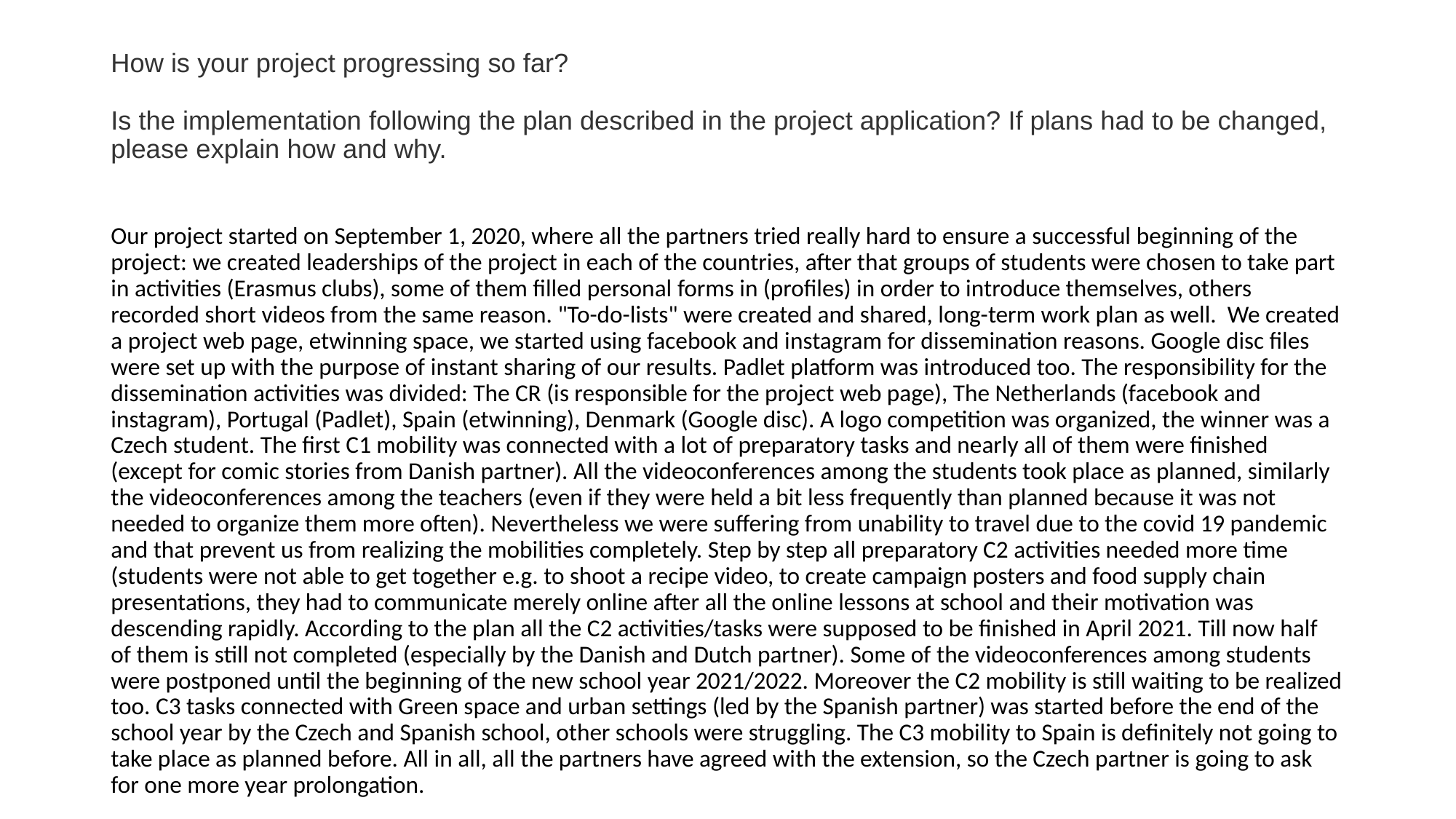

# How is your project progressing so far? Is the implementation following the plan described in the project application? If plans had to be changed, please explain how and why.
Our project started on September 1, 2020, where all the partners tried really hard to ensure a successful beginning of the project: we created leaderships of the project in each of the countries, after that groups of students were chosen to take part in activities (Erasmus clubs), some of them filled personal forms in (profiles) in order to introduce themselves, others recorded short videos from the same reason. "To-do-lists" were created and shared, long-term work plan as well.  We created a project web page, etwinning space, we started using facebook and instagram for dissemination reasons. Google disc files were set up with the purpose of instant sharing of our results. Padlet platform was introduced too. The responsibility for the dissemination activities was divided: The CR (is responsible for the project web page), The Netherlands (facebook and instagram), Portugal (Padlet), Spain (etwinning), Denmark (Google disc). A logo competition was organized, the winner was a Czech student. The first C1 mobility was connected with a lot of preparatory tasks and nearly all of them were finished (except for comic stories from Danish partner). All the videoconferences among the students took place as planned, similarly the videoconferences among the teachers (even if they were held a bit less frequently than planned because it was not needed to organize them more often). Nevertheless we were suffering from unability to travel due to the covid 19 pandemic and that prevent us from realizing the mobilities completely. Step by step all preparatory C2 activities needed more time (students were not able to get together e.g. to shoot a recipe video, to create campaign posters and food supply chain presentations, they had to communicate merely online after all the online lessons at school and their motivation was descending rapidly. According to the plan all the C2 activities/tasks were supposed to be finished in April 2021. Till now half of them is still not completed (especially by the Danish and Dutch partner). Some of the videoconferences among students were postponed until the beginning of the new school year 2021/2022. Moreover the C2 mobility is still waiting to be realized too. C3 tasks connected with Green space and urban settings (led by the Spanish partner) was started before the end of the school year by the Czech and Spanish school, other schools were struggling. The C3 mobility to Spain is definitely not going to take place as planned before. All in all, all the partners have agreed with the extension, so the Czech partner is going to ask for one more year prolongation.